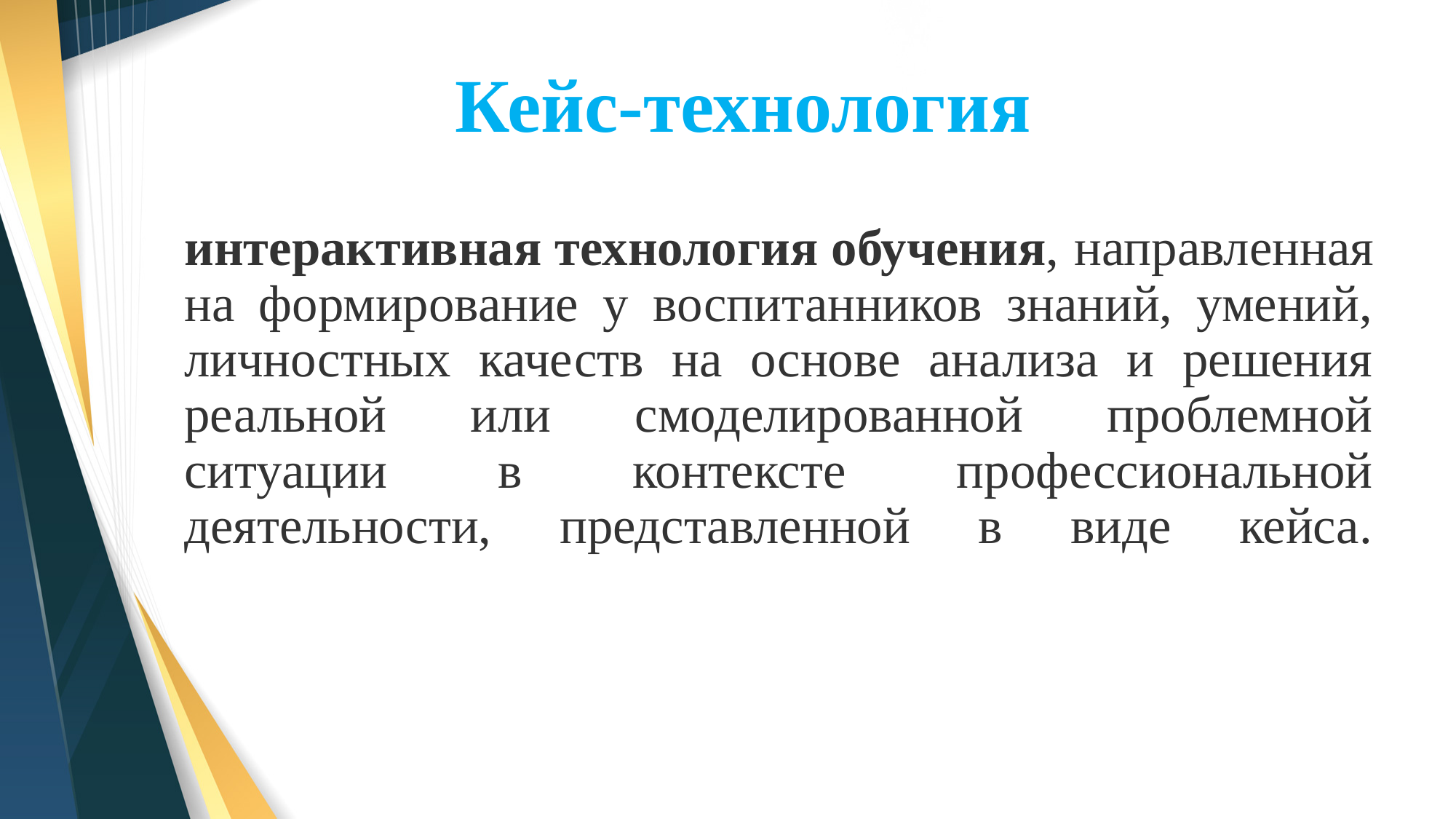

# Кейс-технология
интерактивная технология обучения, направленная на формирование у воспитанников знаний, умений, личностных качеств на основе анализа и решения реальной или смоделированной проблемной ситуации в контексте профессиональной деятельности, представленной в виде кейса.